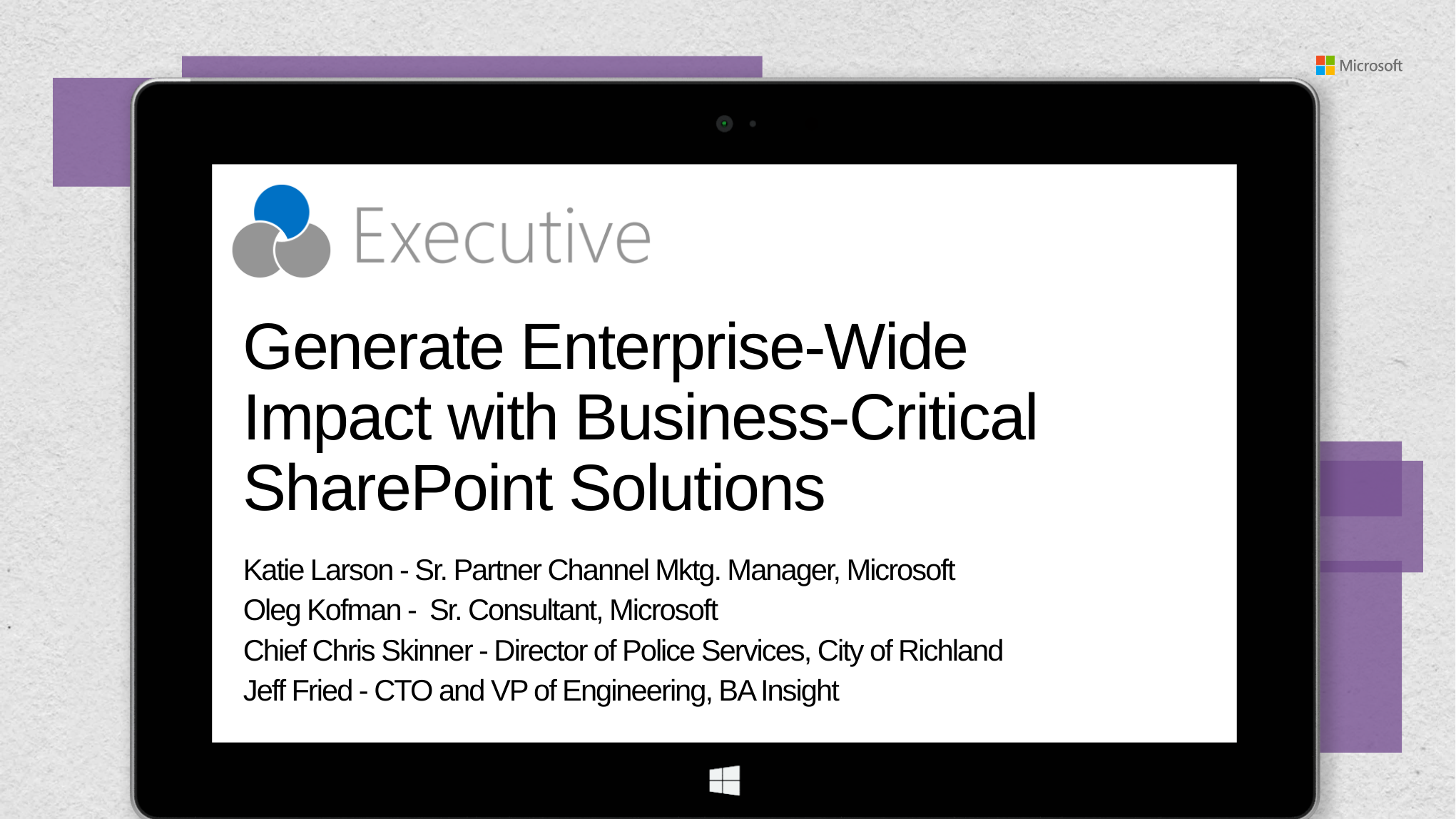

# Generate Enterprise-Wide Impact with Business-Critical SharePoint Solutions
Katie Larson - Sr. Partner Channel Mktg. Manager, Microsoft
Oleg Kofman -  Sr. Consultant, Microsoft
Chief Chris Skinner - Director of Police Services, City of Richland
Jeff Fried - CTO and VP of Engineering, BA Insight